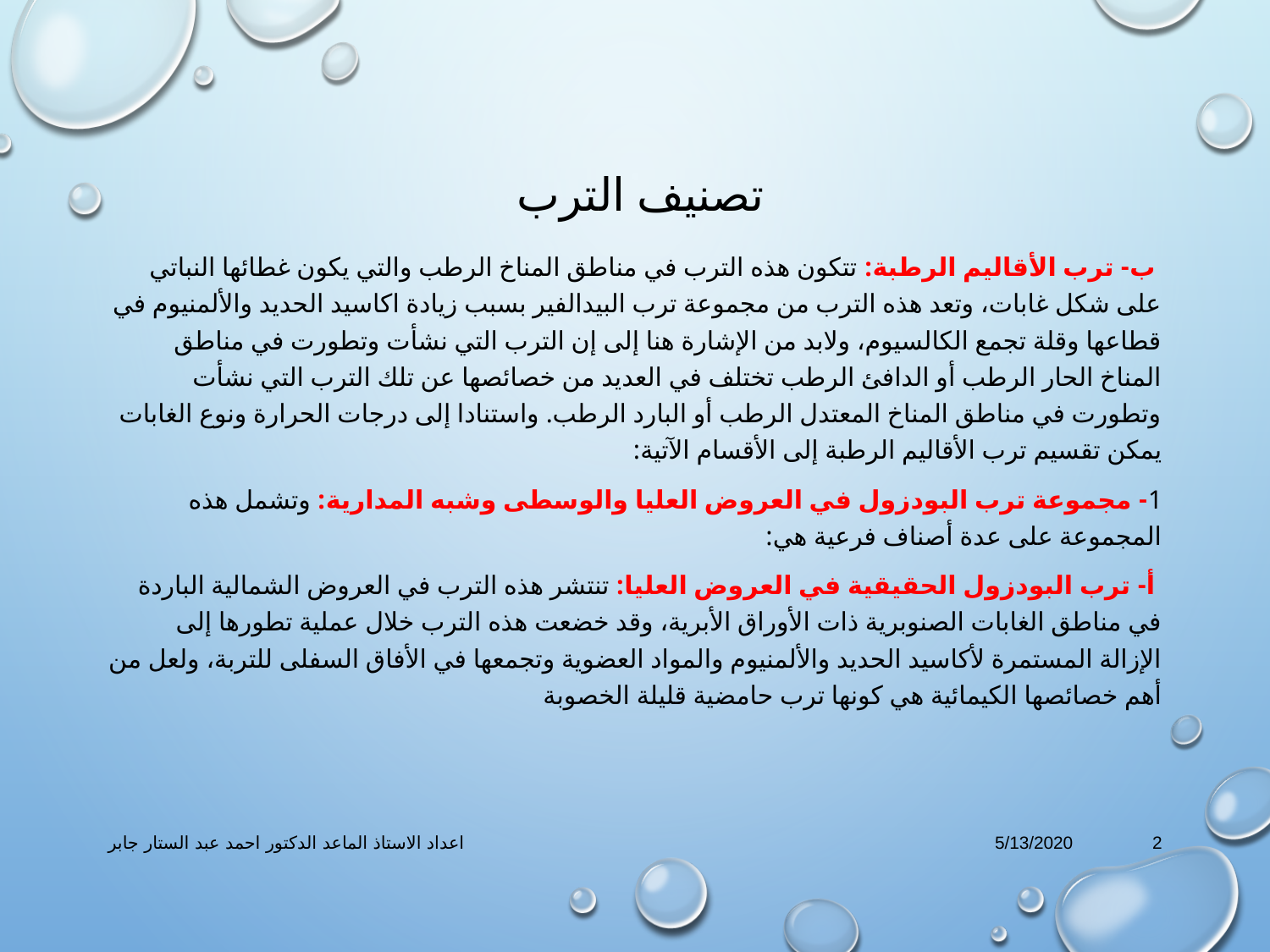

# تصنيف الترب
 ب- ترب الأقاليم الرطبة: تتكون هذه الترب في مناطق المناخ الرطب والتي يكون غطائها النباتي على شكل غابات، وتعد هذه الترب من مجموعة ترب البيدالفير بسبب زيادة اكاسيد الحديد والألمنيوم في قطاعها وقلة تجمع الكالسيوم، ولابد من الإشارة هنا إلى إن الترب التي نشأت وتطورت في مناطق المناخ الحار الرطب أو الدافئ الرطب تختلف في العديد من خصائصها عن تلك الترب التي نشأت وتطورت في مناطق المناخ المعتدل الرطب أو البارد الرطب. واستنادا إلى درجات الحرارة ونوع الغابات يمكن تقسيم ترب الأقاليم الرطبة إلى الأقسام الآتية:
1- مجموعة ترب البودزول في العروض العليا والوسطى وشبه المدارية: وتشمل هذه المجموعة على عدة أصناف فرعية هي:
 أ- ترب البودزول الحقيقية في العروض العليا: تنتشر هذه الترب في العروض الشمالية الباردة في مناطق الغابات الصنوبرية ذات الأوراق الأبرية، وقد خضعت هذه الترب خلال عملية تطورها إلى الإزالة المستمرة لأكاسيد الحديد والألمنيوم والمواد العضوية وتجمعها في الأفاق السفلى للتربة، ولعل من أهم خصائصها الكيمائية هي كونها ترب حامضية قليلة الخصوبة
اعداد الاستاذ الماعد الدكتور احمد عبد الستار جابر
5/13/2020
2